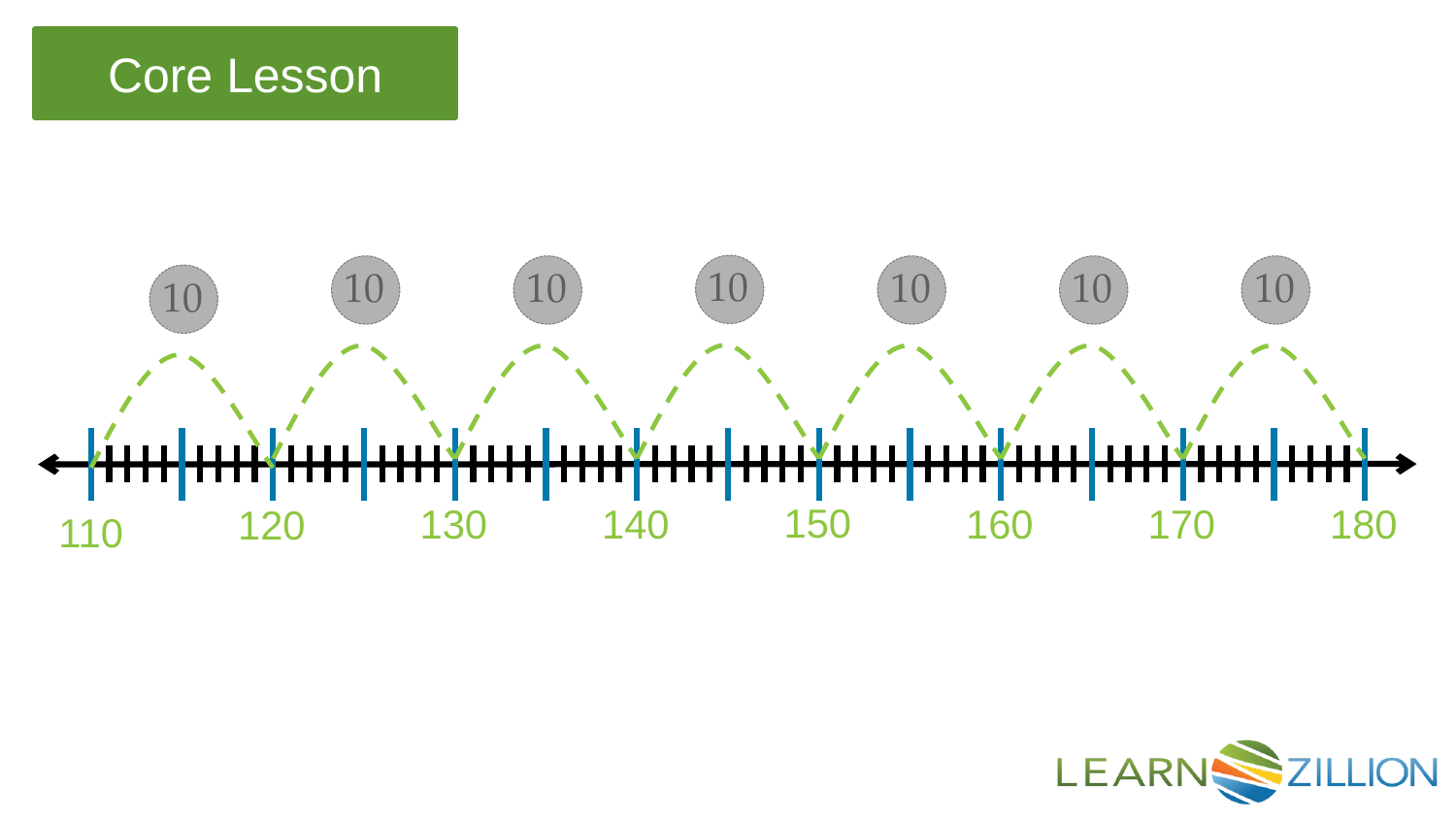

10

10

10

10

10

10

10

150
130
140
160
170
180
120
110